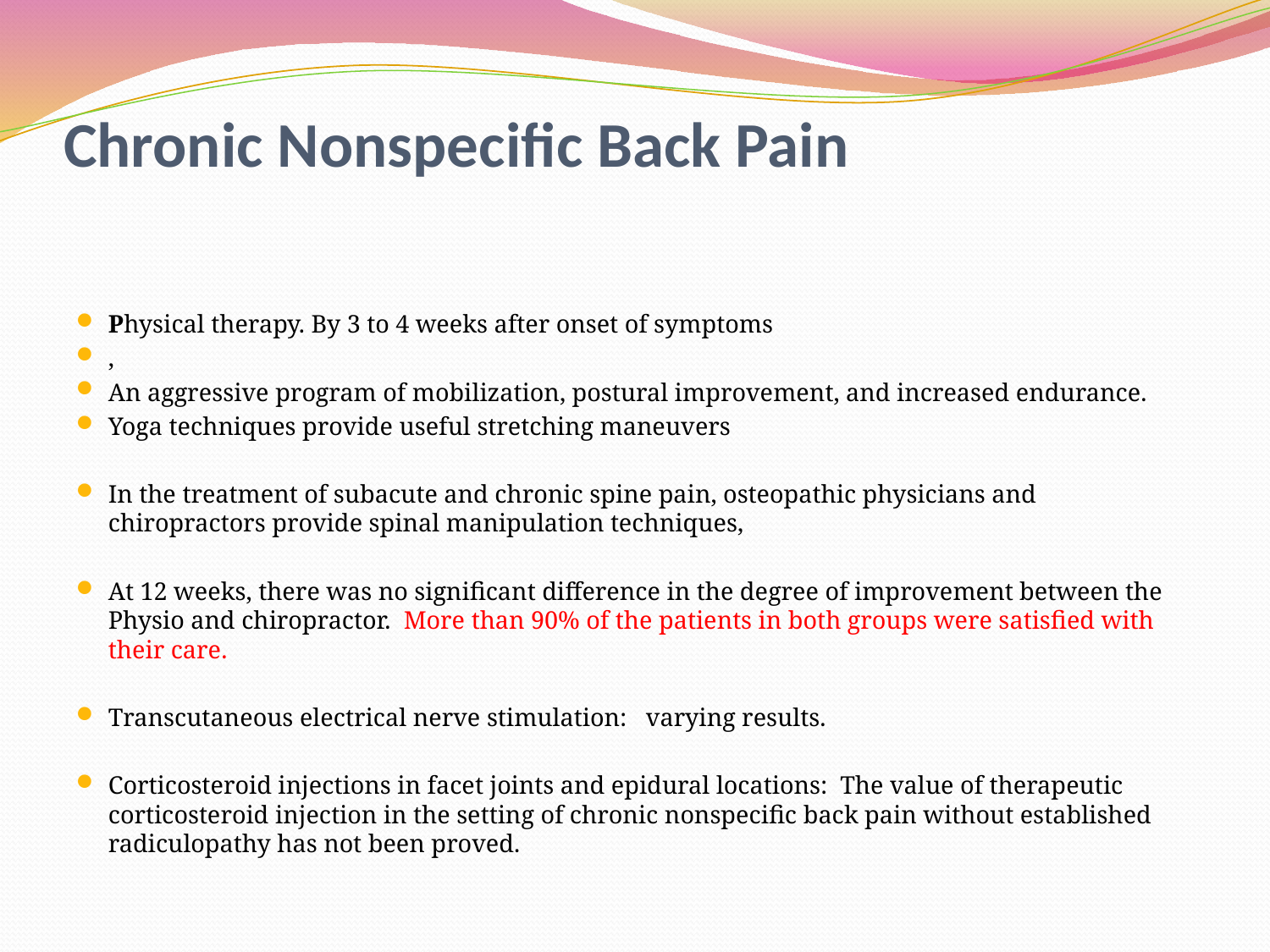

# Chronic Nonspecific Back Pain

Physical therapy. By 3 to 4 weeks after onset of symptoms
,
An aggressive program of mobilization, postural improvement, and increased endurance.
Yoga techniques provide useful stretching maneuvers

In the treatment of subacute and chronic spine pain, osteopathic physicians and chiropractors provide spinal manipulation techniques,

At 12 weeks, there was no significant difference in the degree of improvement between the Physio and chiropractor.  More than 90% of the patients in both groups were satisfied with their care.

Transcutaneous electrical nerve stimulation:   varying results.

Corticosteroid injections in facet joints and epidural locations:  The value of therapeutic corticosteroid injection in the setting of chronic nonspecific back pain without established radiculopathy has not been proved.